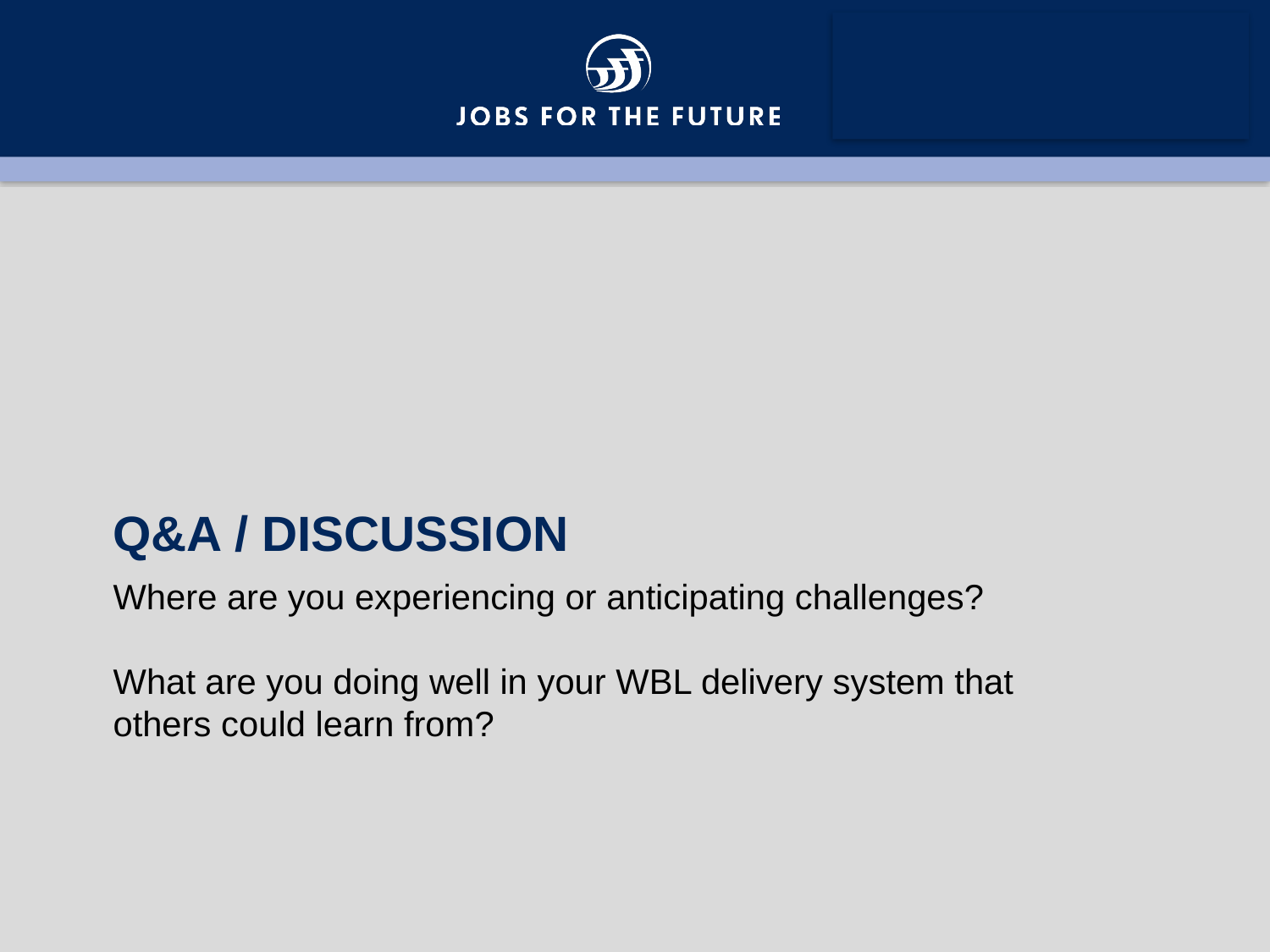

Q&A / DISCUSSION
# Where are you experiencing or anticipating challenges? What are you doing well in your WBL delivery system that others could learn from?